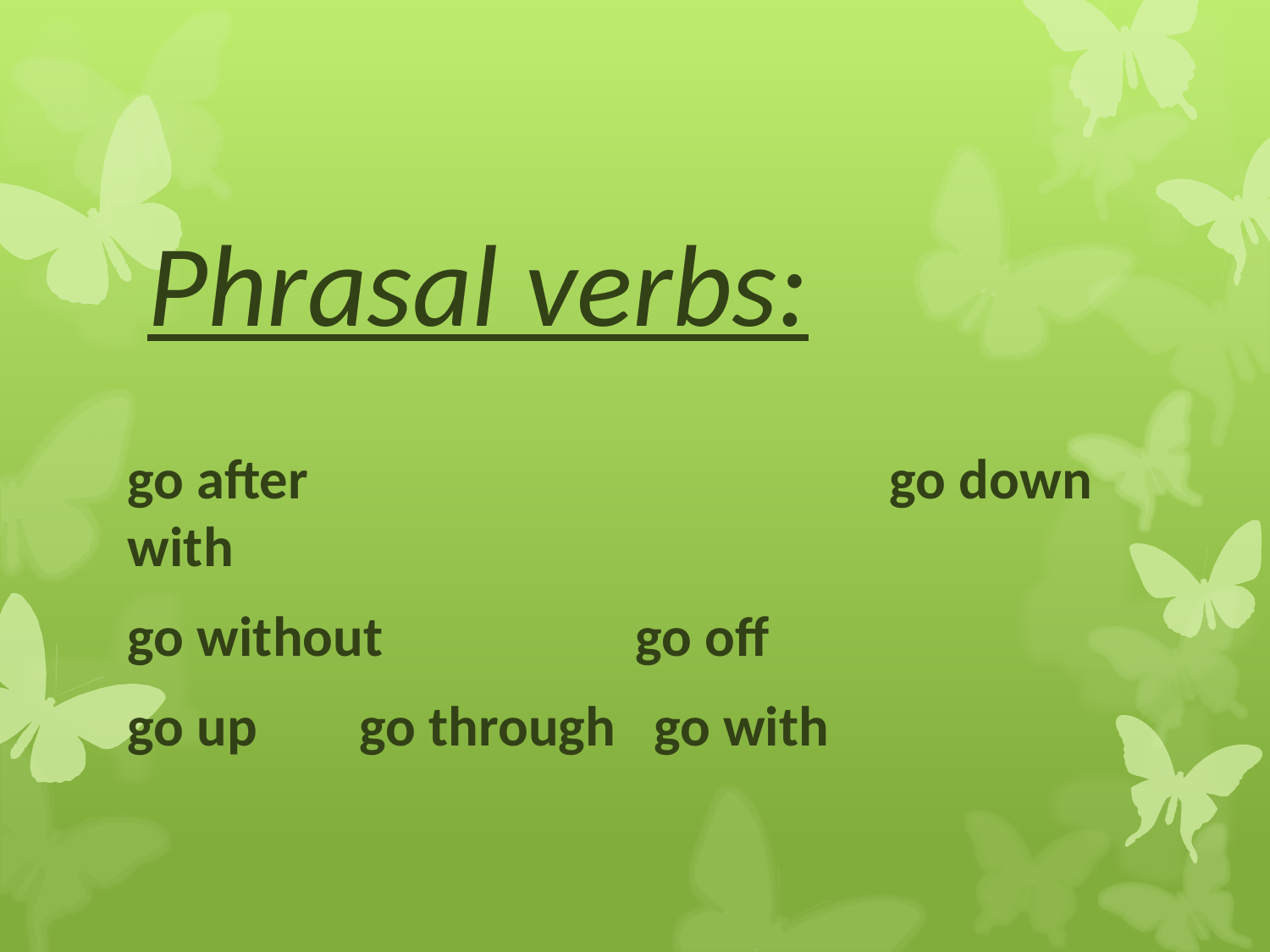

# Phrasal verbs:
go after					go down with
go without	          go off
go up        go through   go with